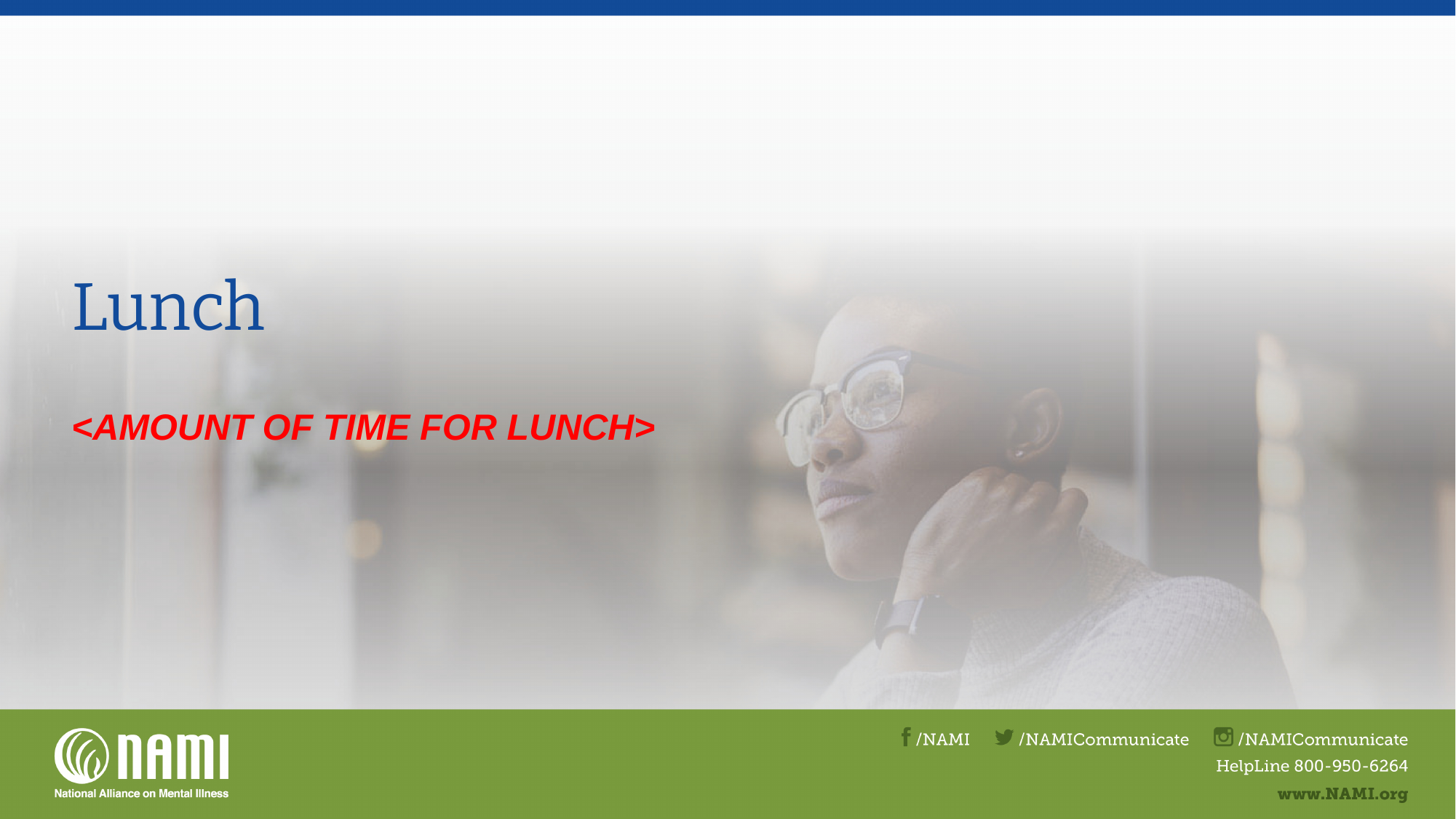

# Lunch
<Amount of Time for lunch>